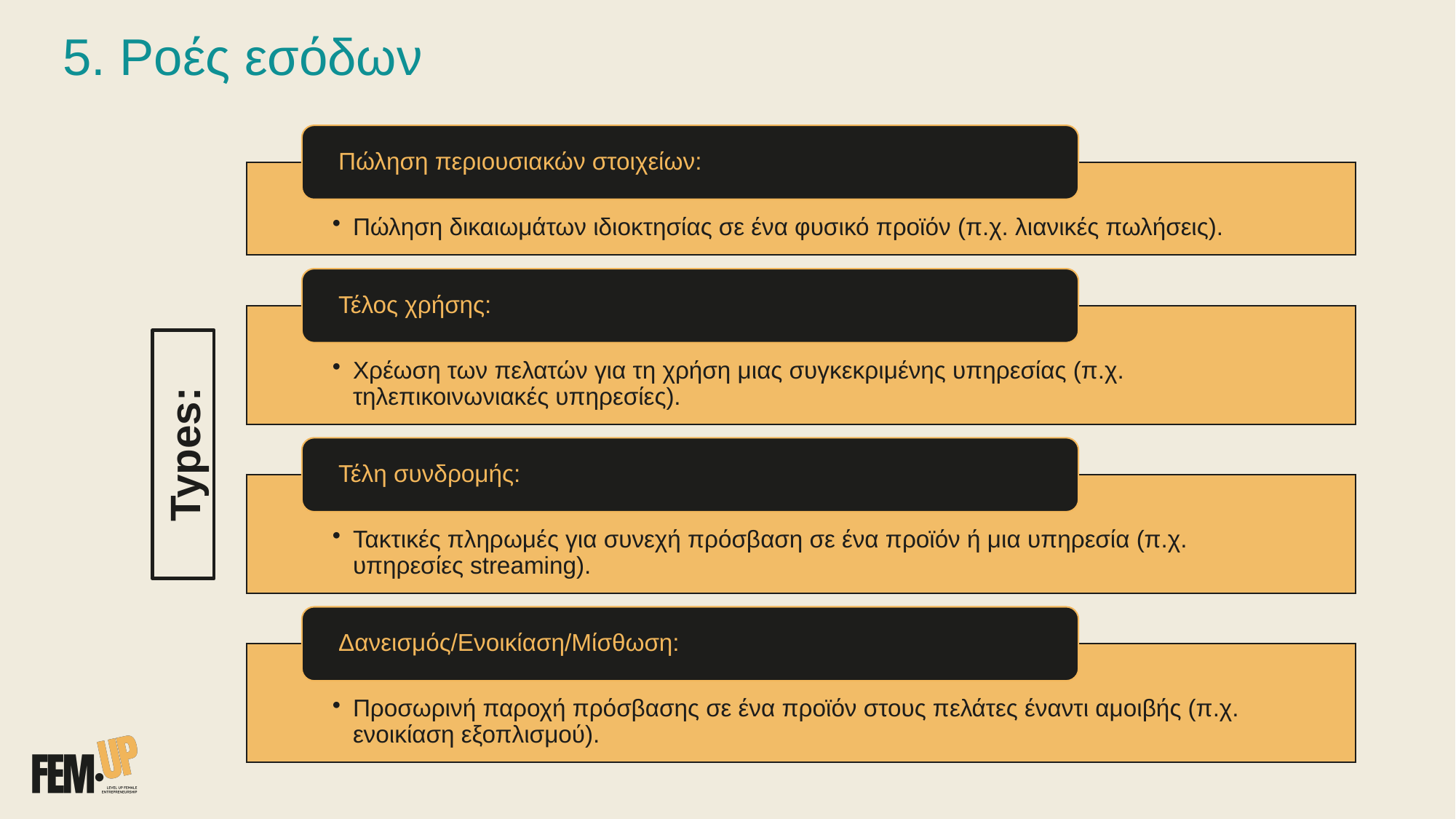

# 5. Ροές εσόδων
Πώληση δικαιωμάτων ιδιοκτησίας σε ένα φυσικό προϊόν (π.χ. λιανικές πωλήσεις).
Πώληση περιουσιακών στοιχείων:
Χρέωση των πελατών για τη χρήση μιας συγκεκριμένης υπηρεσίας (π.χ. τηλεπικοινωνιακές υπηρεσίες).
Τέλος χρήσης:
Τακτικές πληρωμές για συνεχή πρόσβαση σε ένα προϊόν ή μια υπηρεσία (π.χ. υπηρεσίες streaming).
Τέλη συνδρομής:
Προσωρινή παροχή πρόσβασης σε ένα προϊόν στους πελάτες έναντι αμοιβής (π.χ. ενοικίαση εξοπλισμού).
Δανεισμός/Ενοικίαση/Μίσθωση:
Types: